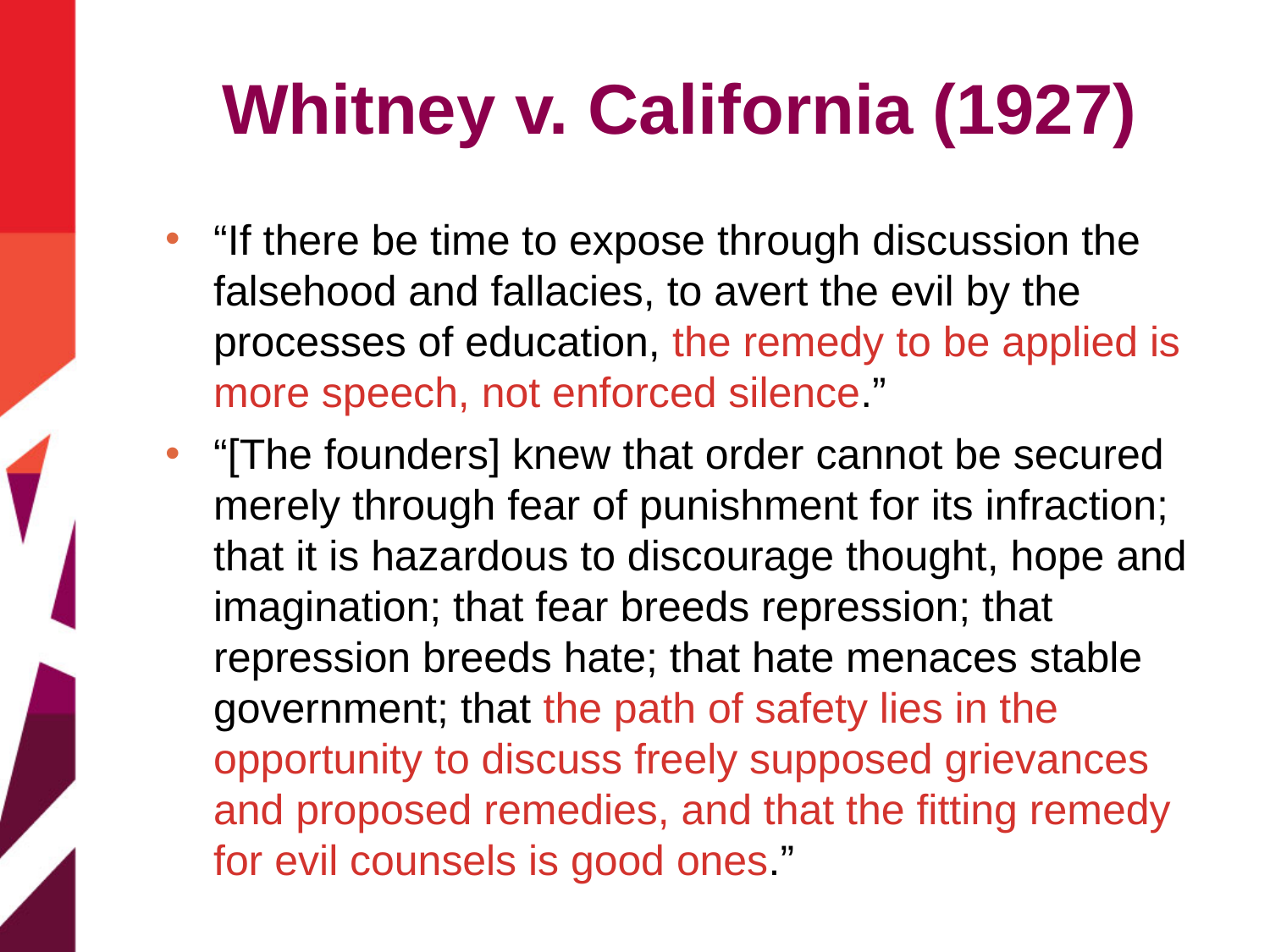

# Whitney v. California (1927)
“If there be time to expose through discussion the falsehood and fallacies, to avert the evil by the processes of education, the remedy to be applied is more speech, not enforced silence.”
“[The founders] knew that order cannot be secured merely through fear of punishment for its infraction; that it is hazardous to discourage thought, hope and imagination; that fear breeds repression; that repression breeds hate; that hate menaces stable government; that the path of safety lies in the opportunity to discuss freely supposed grievances and proposed remedies, and that the fitting remedy for evil counsels is good ones.”